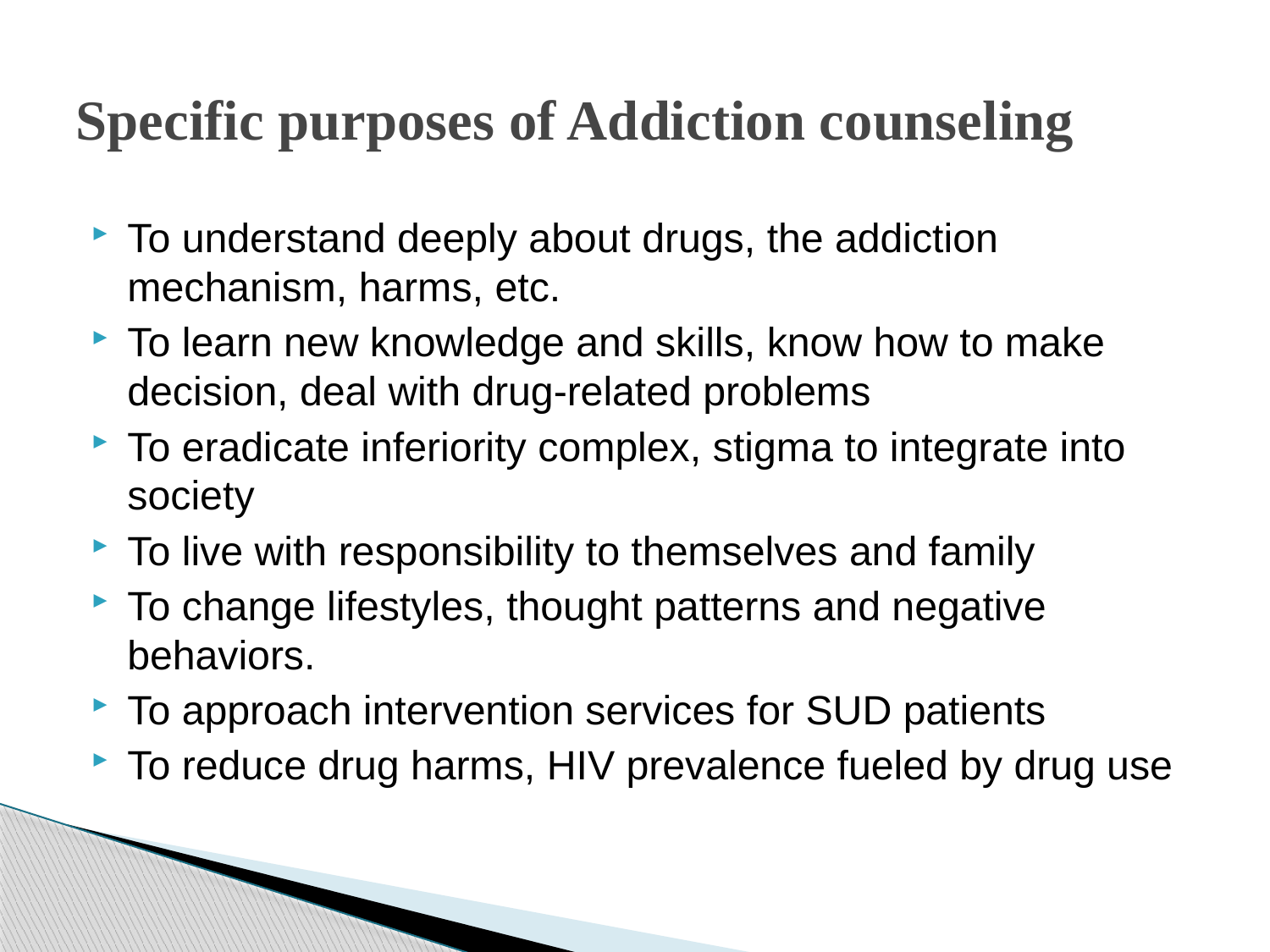

# Specific purposes of Addiction counseling
To understand deeply about drugs, the addiction mechanism, harms, etc.
To learn new knowledge and skills, know how to make decision, deal with drug-related problems
To eradicate inferiority complex, stigma to integrate into society
To live with responsibility to themselves and family
To change lifestyles, thought patterns and negative behaviors.
To approach intervention services for SUD patients
To reduce drug harms, HIV prevalence fueled by drug use